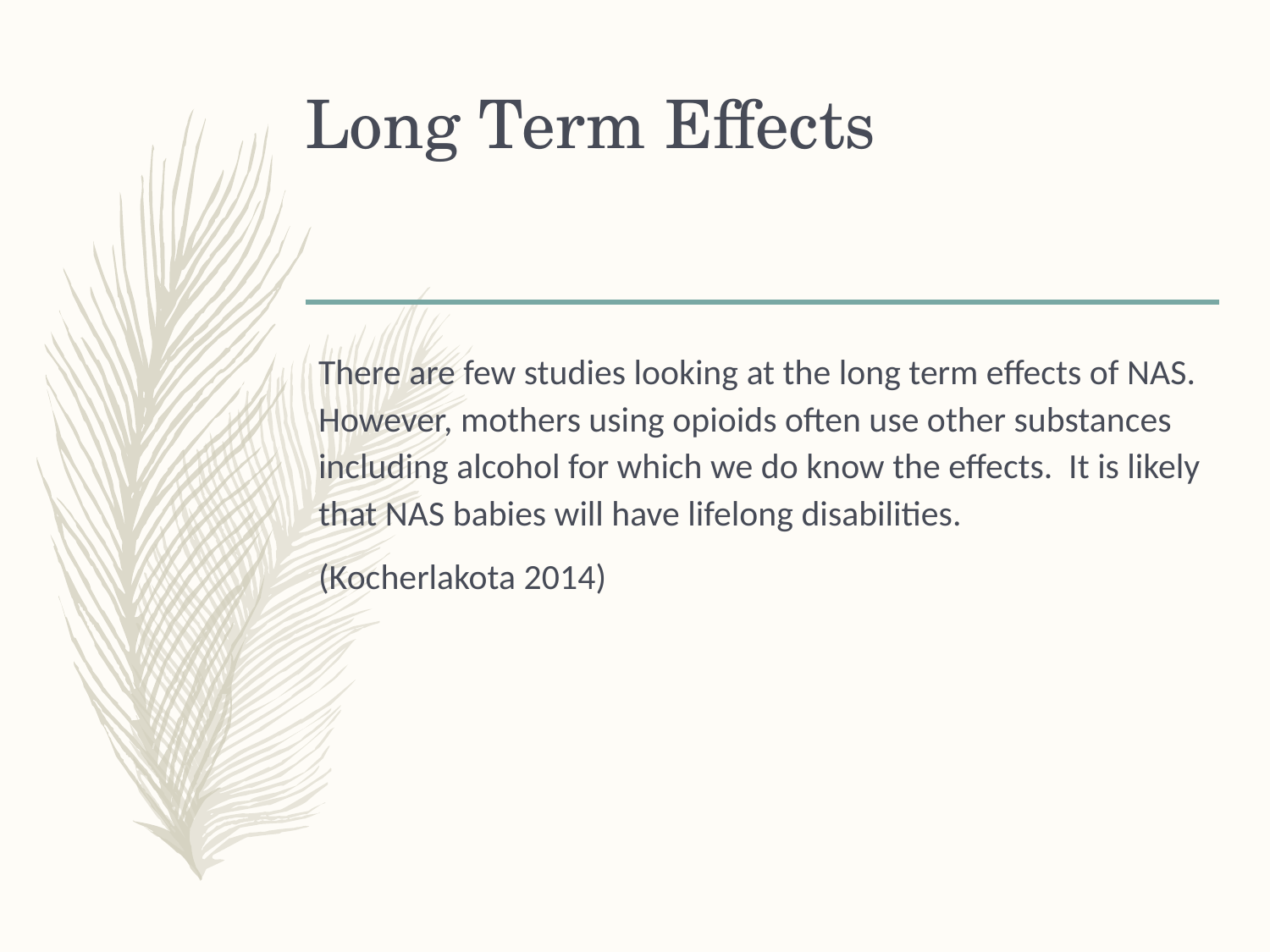

# Long Term Effects
There are few studies looking at the long term effects of NAS.  However, mothers using opioids often use other substances including alcohol for which we do know the effects.  It is likely that NAS babies will have lifelong disabilities.
(Kocherlakota 2014)